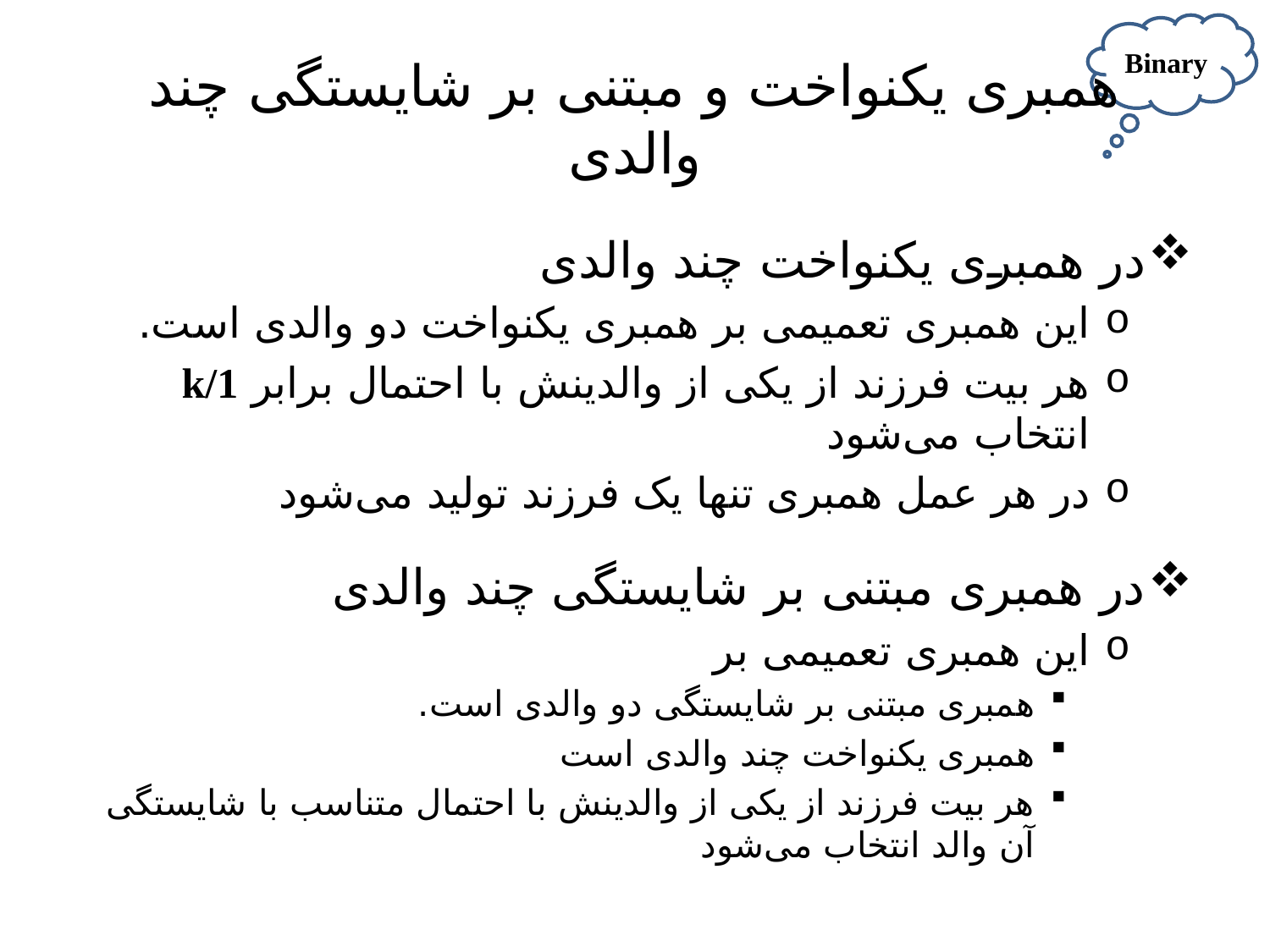

Binary
# همبری یکنواخت و مبتنی بر شایستگی چند والدی
در همبری یکنواخت چند والدی
این همبری تعمیمی بر همبری یکنواخت دو والدی است.
هر بیت فرزند از یکی از والدینش با احتمال برابر 1/k انتخاب می‌شود
در هر عمل همبری تنها یک فرزند تولید می‌شود
در همبری مبتنی بر شایستگی چند والدی
این همبری تعمیمی بر
همبری مبتنی بر شایستگی دو والدی است.
همبری یکنواخت چند والدی است
هر بیت فرزند از یکی از والدینش با احتمال متناسب با شایستگی آن والد انتخاب می‌شود